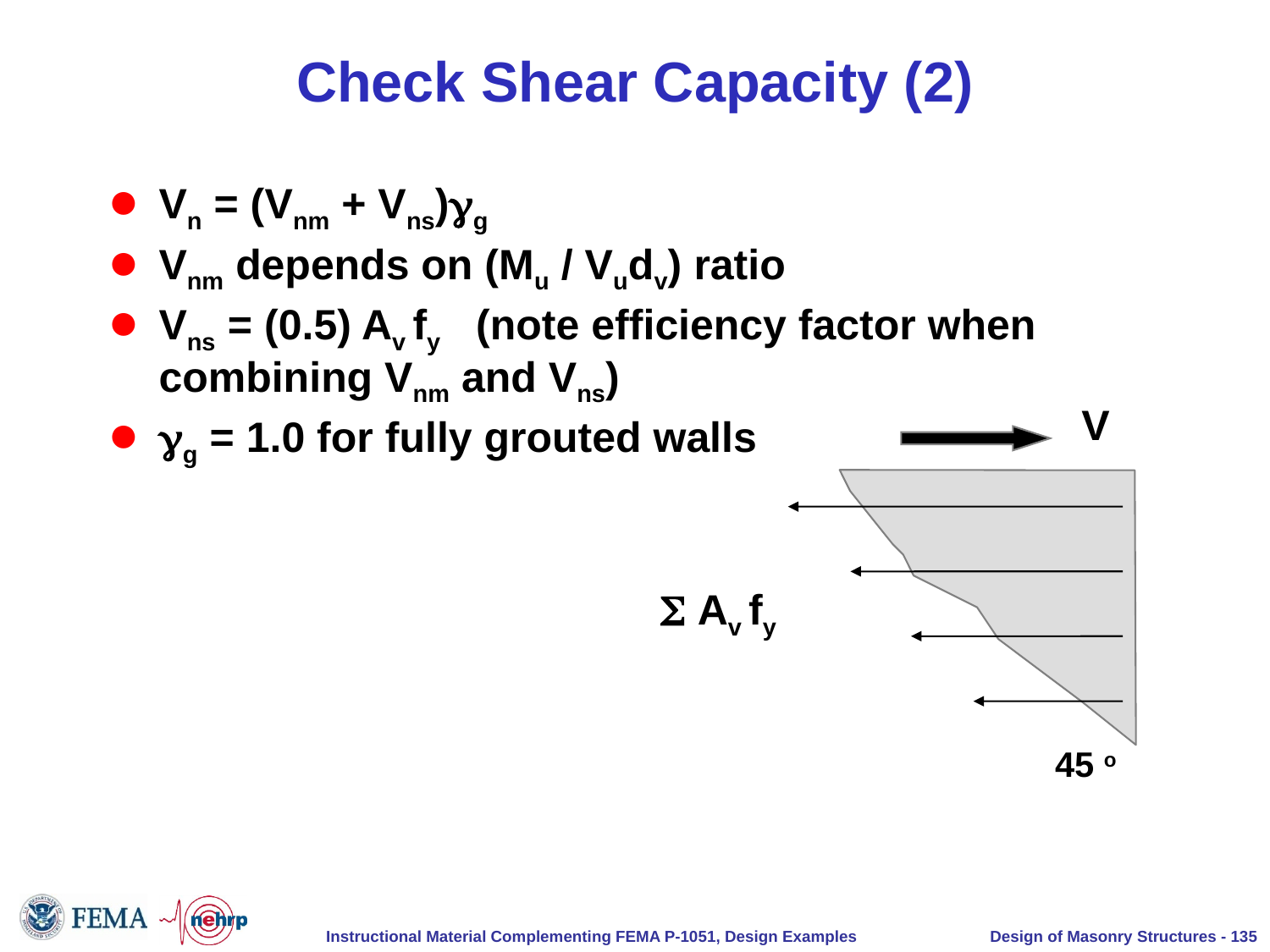

# Check Shear Capacity (2)
Vn = (Vnm + Vns)γg
Vnm depends on (Mu / Vudv) ratio
Vns = (0.5) Av fy   (note efficiency factor when combining Vnm and Vns)
γg = 1.0 for fully grouted walls
V

Σ Av fy

45 o
Design of Masonry Structures - 135
Instructional Material Complementing FEMA P-1051, Design Examples